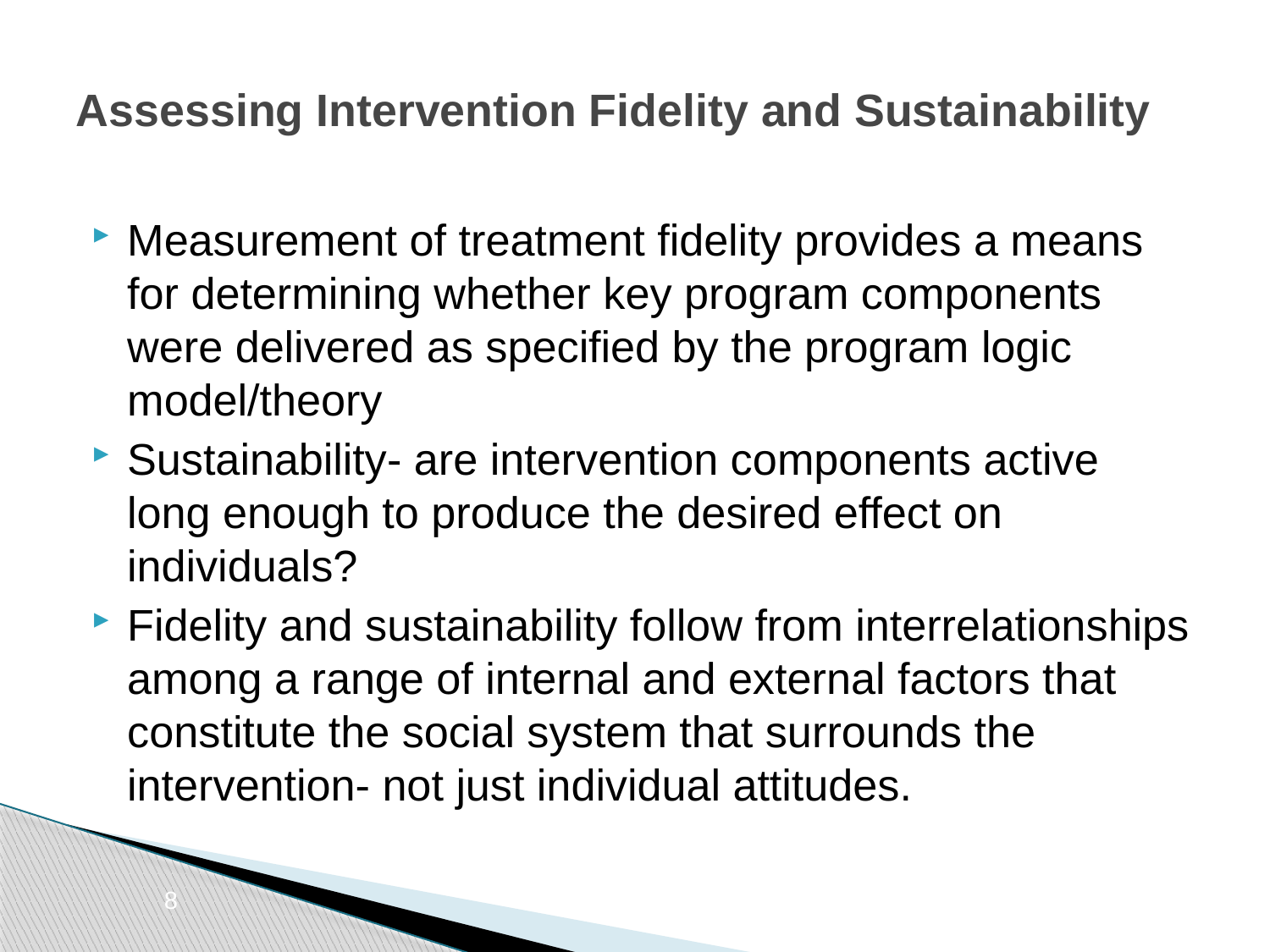

# Assessing Intervention Fidelity and Sustainability
Measurement of treatment fidelity provides a means for determining whether key program components were delivered as specified by the program logic model/theory
Sustainability- are intervention components active long enough to produce the desired effect on individuals?
Fidelity and sustainability follow from interrelationships among a range of internal and external factors that constitute the social system that surrounds the intervention- not just individual attitudes.

8